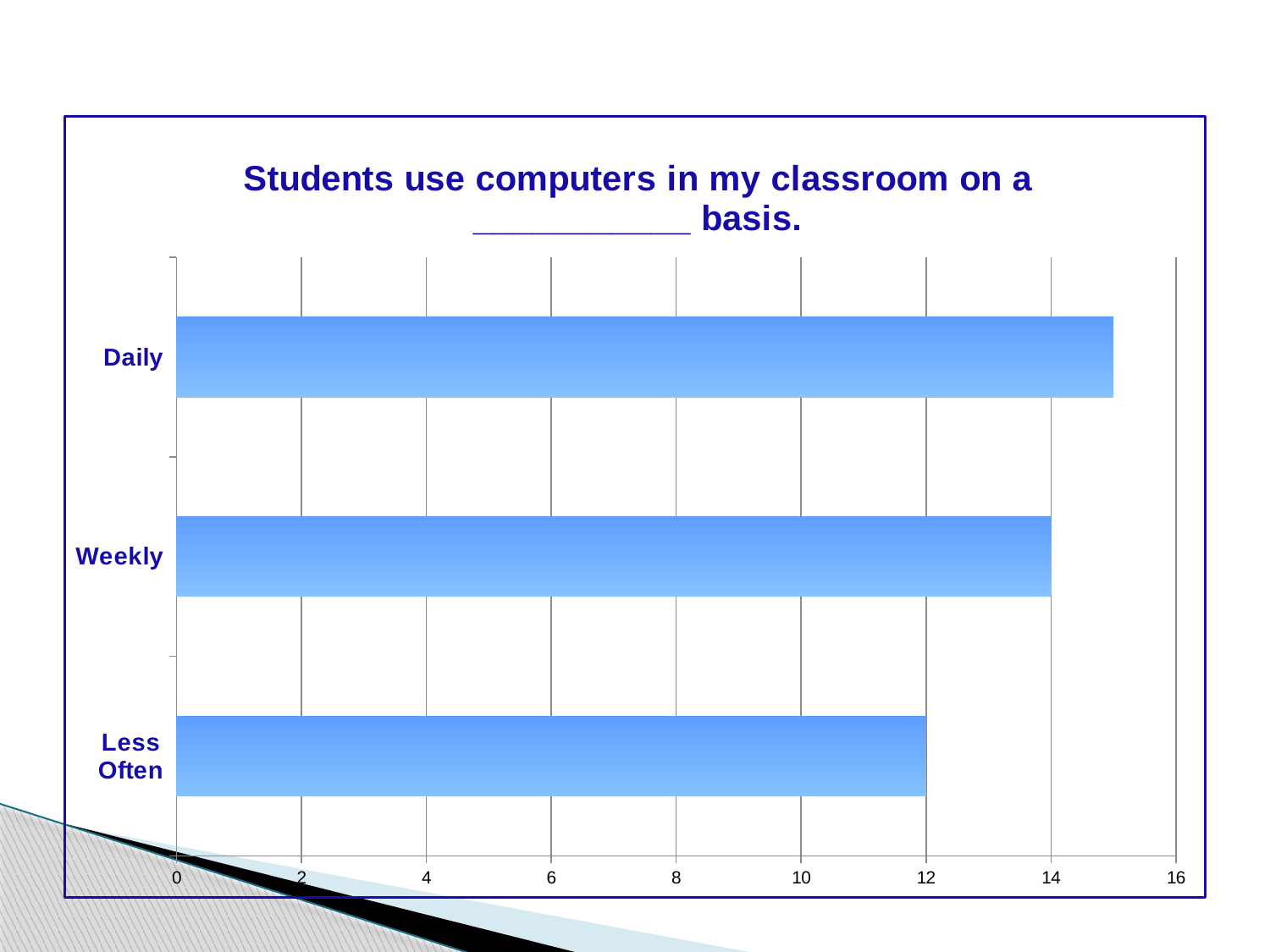

### Chart: Students use computers in my classroom on a ___________ basis.

| Category | Total |
|---|---|
| Less Often | 12.0 |
| Weekly | 14.0 |
| Daily | 15.0 |